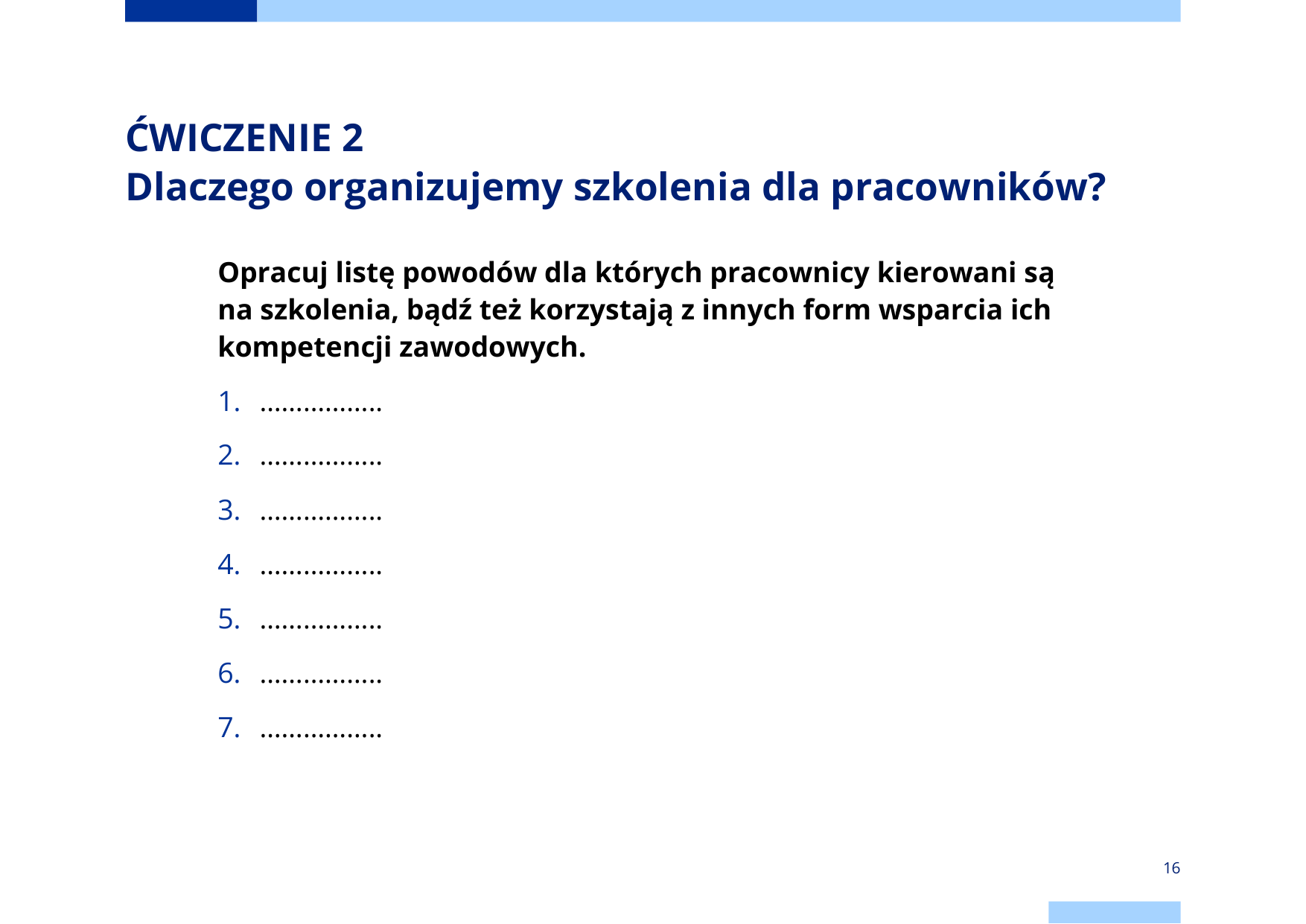

# ĆWICZENIE 2 Dlaczego organizujemy szkolenia dla pracowników?
Opracuj listę powodów dla których pracownicy kierowani są na szkolenia, bądź też korzystają z innych form wsparcia ich kompetencji zawodowych.
……………..
……………..
……………..
……………..
……………..
……………..
……………..

16